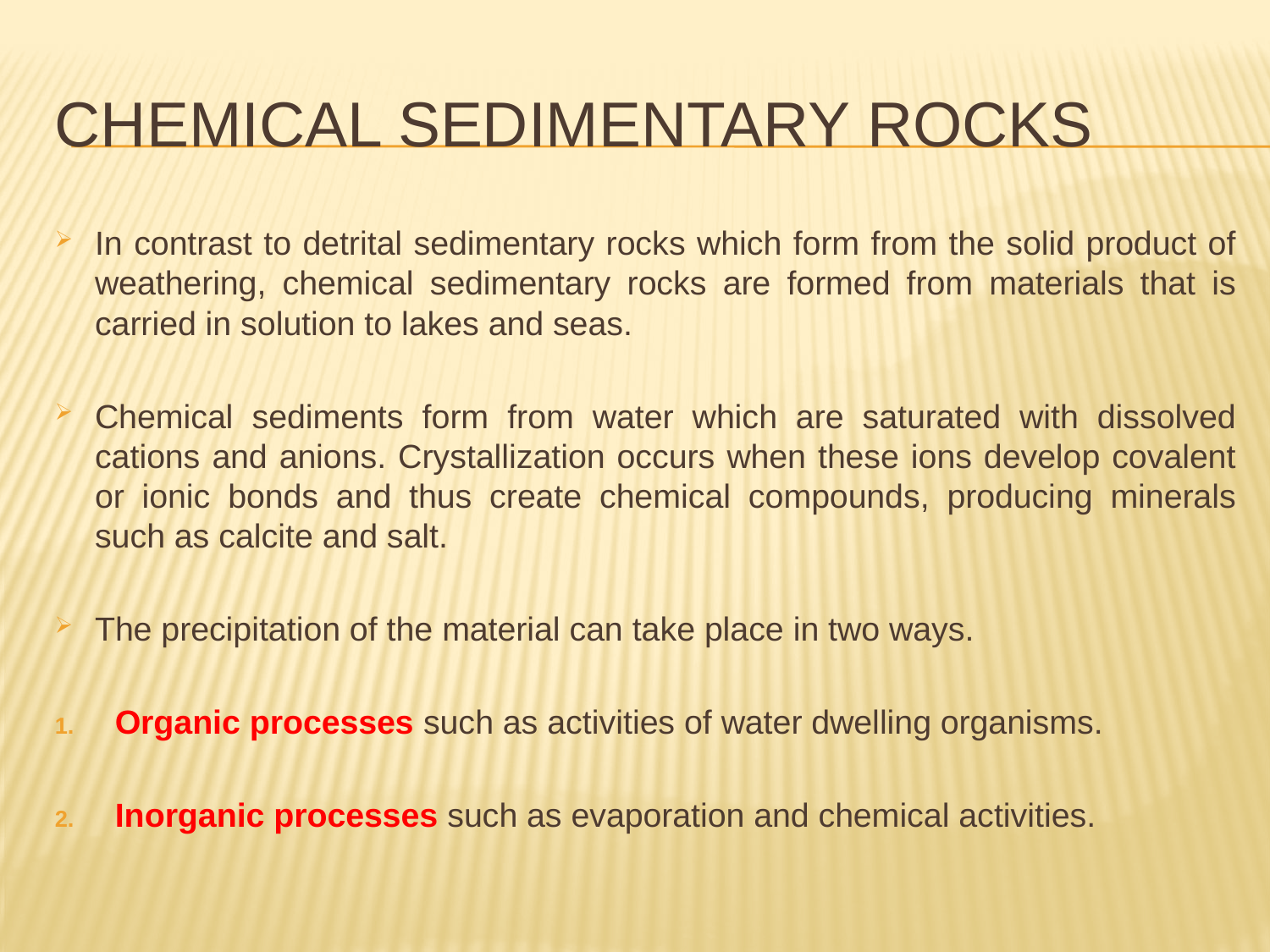

# Chemical sedimentary rocks
In contrast to detrital sedimentary rocks which form from the solid product of weathering, chemical sedimentary rocks are formed from materials that is carried in solution to lakes and seas.

Chemical sediments form from water which are saturated with dissolved cations and anions. Crystallization occurs when these ions develop covalent or ionic bonds and thus create chemical compounds, producing minerals such as calcite and salt.

The precipitation of the material can take place in two ways.

Organic processes such as activities of water dwelling organisms.

Inorganic processes such as evaporation and chemical activities.